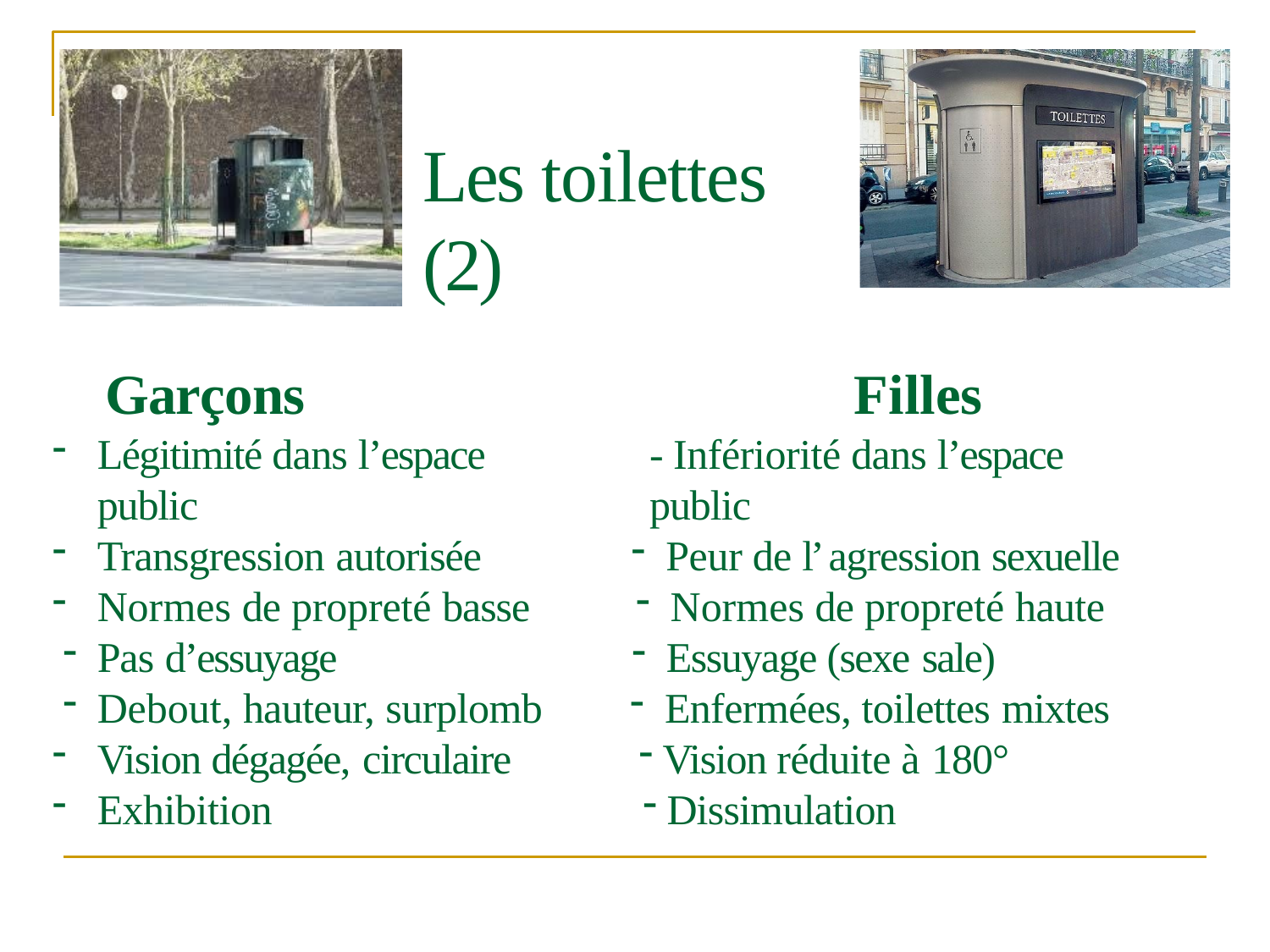

# Les toilettes (2)
Garçons
Légitimité dans l’espace public
Transgression autorisée
Normes de propreté basse
Pas d’essuyage
Debout, hauteur, surplomb
Vision dégagée, circulaire
Exhibition
Filles
- Infériorité dans l’espace public
Peur de l’ agression sexuelle
Normes de propreté haute
Essuyage (sexe sale)
Enfermées, toilettes mixtes
Vision réduite à 180°
Dissimulation